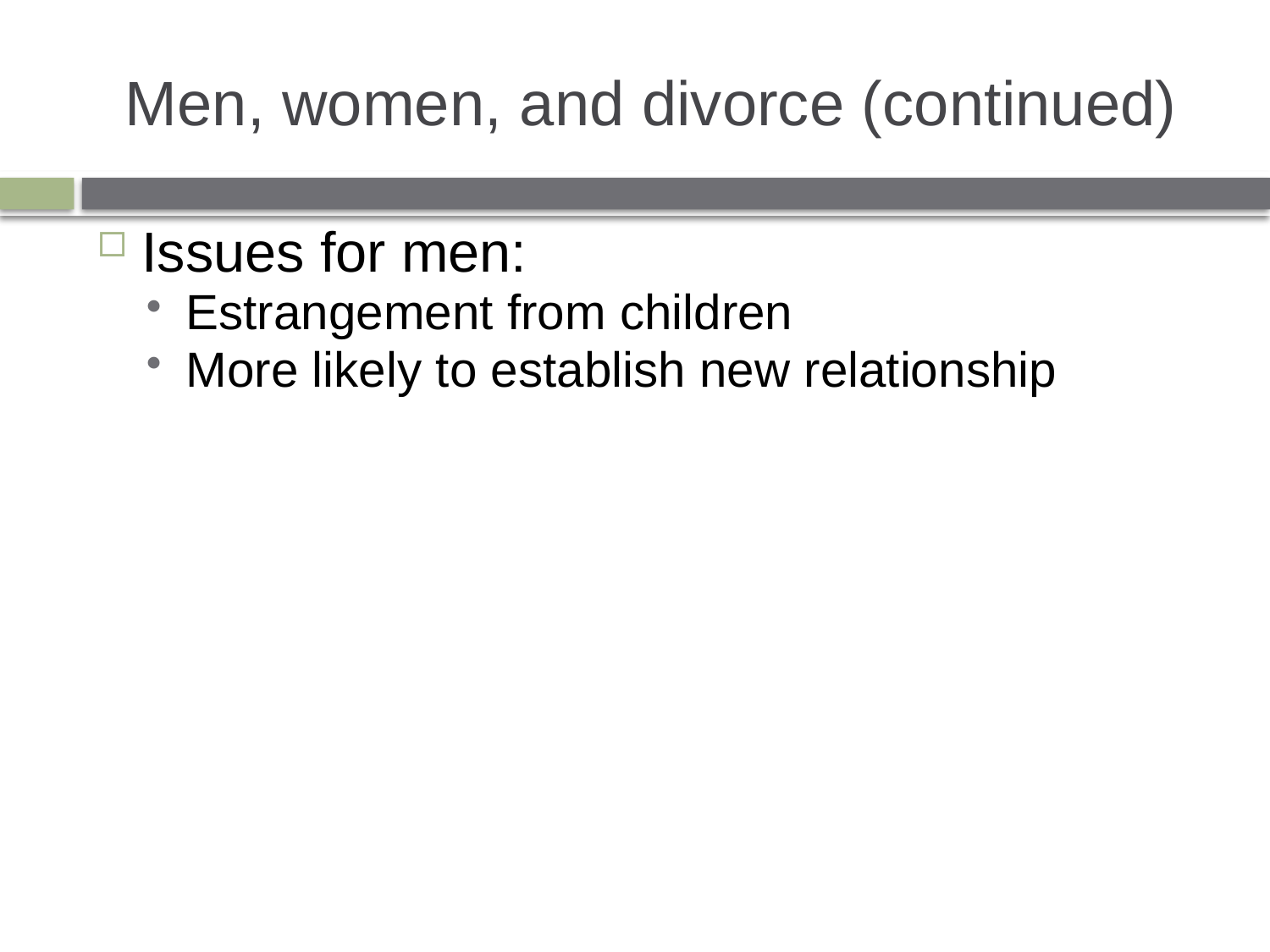

# Men, women, and divorce (continued)
Issues for men:
Estrangement from children
More likely to establish new relationship